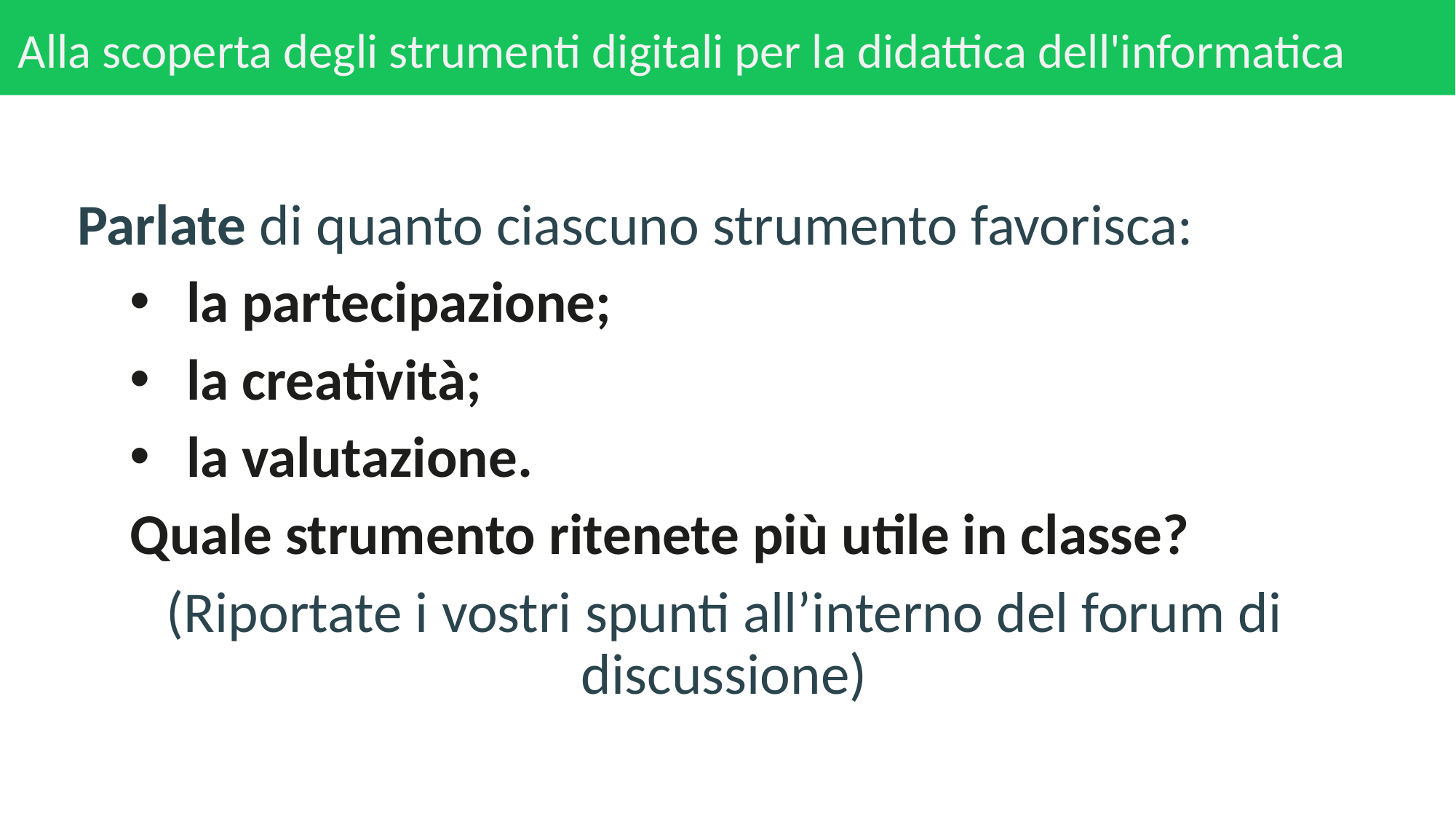

# Alla scoperta degli strumenti digitali per la didattica dell'informatica

Parlate di quanto ciascuno strumento favorisca:
la partecipazione;
la creatività;
la valutazione.
Quale strumento ritenete più utile in classe?
(Riportate i vostri spunti all’interno del forum di discussione)